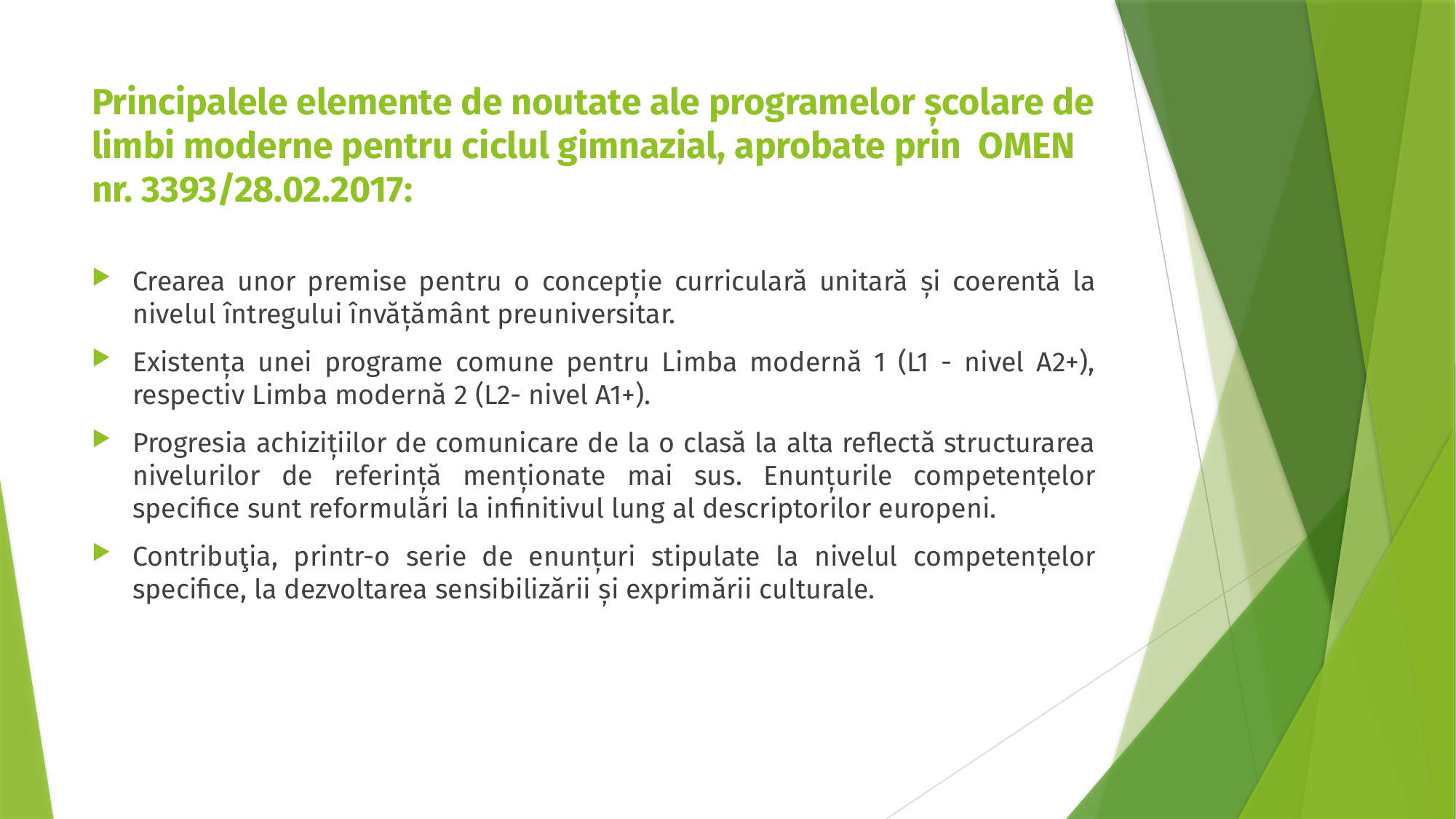

# Principalele elemente de noutate ale programelor școlare de limbi moderne pentru ciclul gimnazial, aprobate prin  OMEN nr. 3393/28.02.2017:
Crearea unor premise pentru o concepţie curriculară unitară şi coerentă la nivelul întregului învățământ preuniversitar.
Existența unei programe comune pentru Limba modernă 1 (L1 - nivel A2+), respectiv Limba modernă 2 (L2- nivel A1+).
Progresia achizițiilor de comunicare de la o clasă la alta reflectă structurarea nivelurilor de referință menționate mai sus. Enunțurile competențelor specifice sunt reformulări la infinitivul lung al descriptorilor europeni.
Contribuţia, printr-o serie de enunțuri stipulate la nivelul competențelor specifice, la dezvoltarea sensibilizării și exprimării culturale.